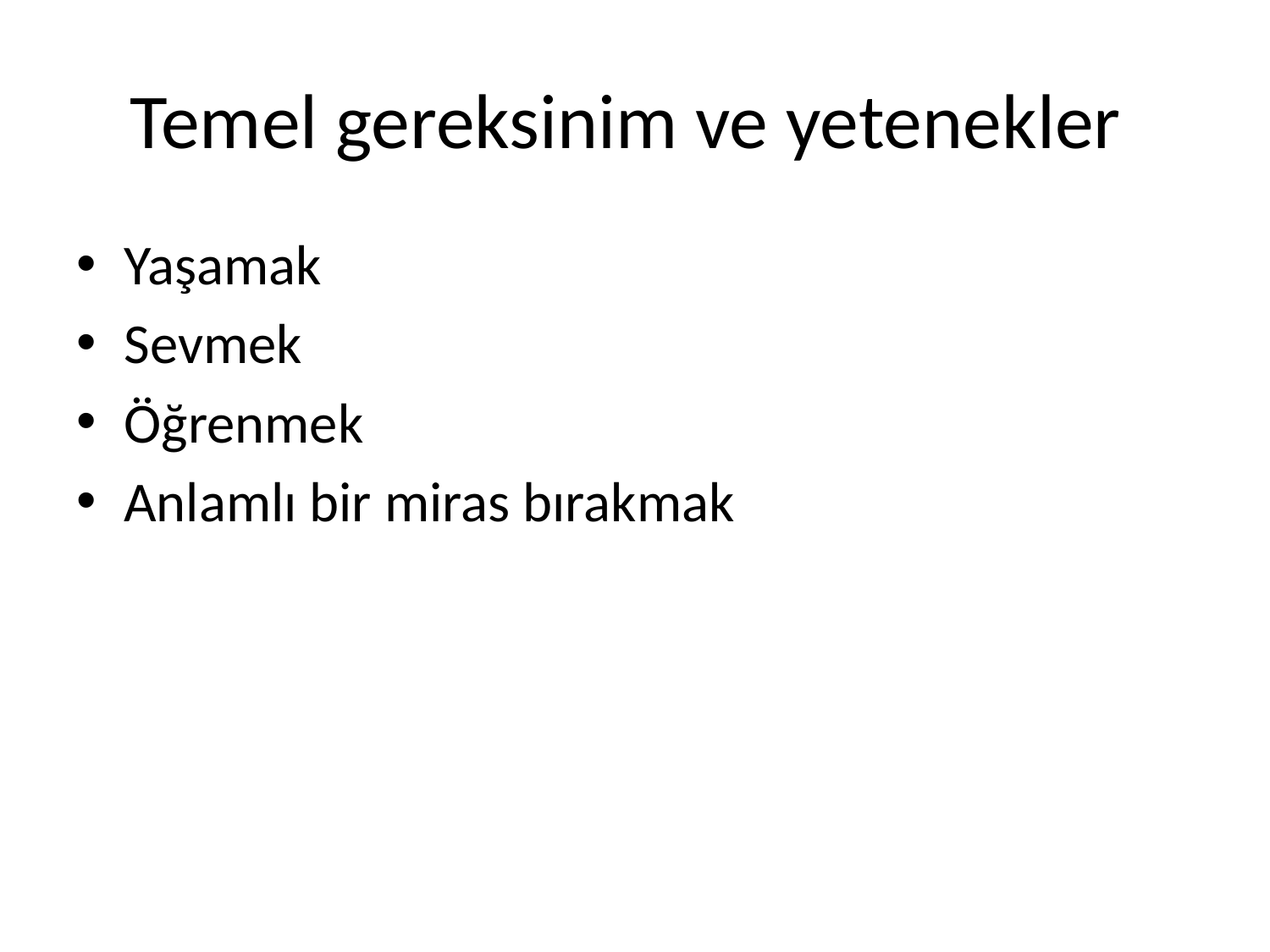

# Temel gereksinim ve yetenekler
Yaşamak
Sevmek
Öğrenmek
Anlamlı bir miras bırakmak